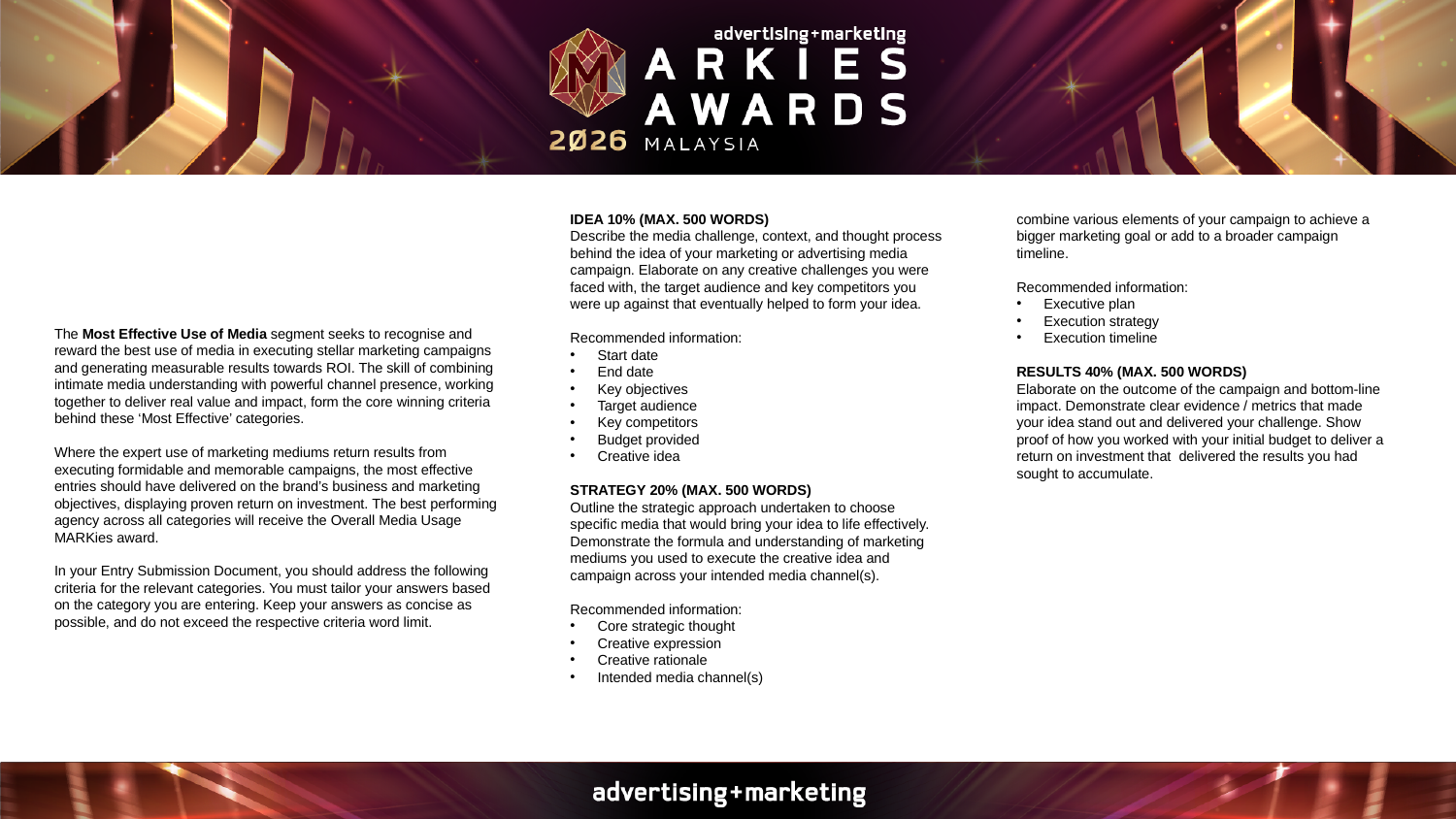

IDEA 10% (MAX. 500 WORDS)
Describe the media challenge, context, and thought process behind the idea of your marketing or advertising media campaign. Elaborate on any creative challenges you were faced with, the target audience and key competitors you were up against that eventually helped to form your idea.
Recommended information:
Start date
End date
Key objectives
Target audience
Key competitors
Budget provided
Creative idea

STRATEGY 20% (MAX. 500 WORDS)
Outline the strategic approach undertaken to choose specific media that would bring your idea to life effectively. Demonstrate the formula and understanding of marketing mediums you used to execute the creative idea and campaign across your intended media channel(s).
Recommended information:
Core strategic thought
Creative expression
Creative rationale
Intended media channel(s)

EXECUTION 30% (MAX. 500 WORDS)
Describe how your use of media was executed and how you carried out the execution across your selected media channel(s). If applicable, illustrate how you managed to combine various elements of your campaign to achieve a bigger marketing goal or add to a broader campaign timeline.
Recommended information:
Executive plan
Execution strategy
Execution timeline

RESULTS 40% (MAX. 500 WORDS) 
Elaborate on the outcome of the campaign and bottom-line impact. Demonstrate clear evidence / metrics that made your idea stand out and delivered your challenge. Show proof of how you worked with your initial budget to deliver a return on investment that  delivered the results you had sought to accumulate.
The Most Effective Use of Media segment seeks to recognise and reward the best use of media in executing stellar marketing campaigns and generating measurable results towards ROI. The skill of combining intimate media understanding with powerful channel presence, working together to deliver real value and impact, form the core winning criteria behind these ‘Most Effective’ categories.

Where the expert use of marketing mediums return results from executing formidable and memorable campaigns, the most effective entries should have delivered on the brand’s business and marketing objectives, displaying proven return on investment. The best performing agency across all categories will receive the Overall Media Usage MARKies award.

In your Entry Submission Document, you should address the following criteria for the relevant categories. You must tailor your answers based on the category you are entering. Keep your answers as concise as possible, and do not exceed the respective criteria word limit.